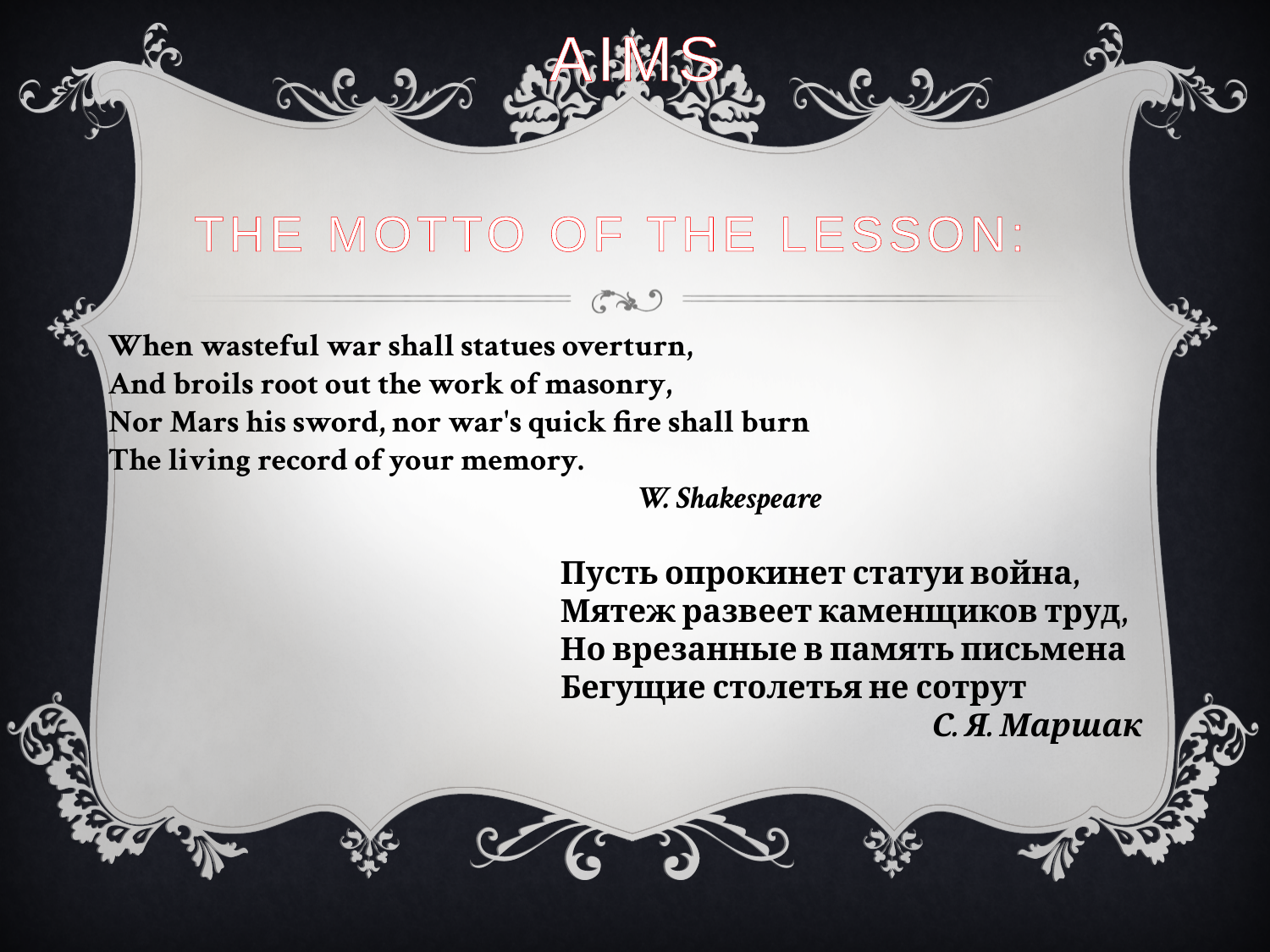

# Aims
The motto of the lesson:
When wasteful war shall statues overturn,
And broils root out the work of masonry,
Nor Mars his sword, nor war's quick fire shall burn
The living record of your memory.
W. Shakespeare

Пусть опрокинет статуи война,
Мятеж развеет каменщиков труд,
Но врезанные в память письмена
Бегущие столетья не сотрут
С. Я. Маршак